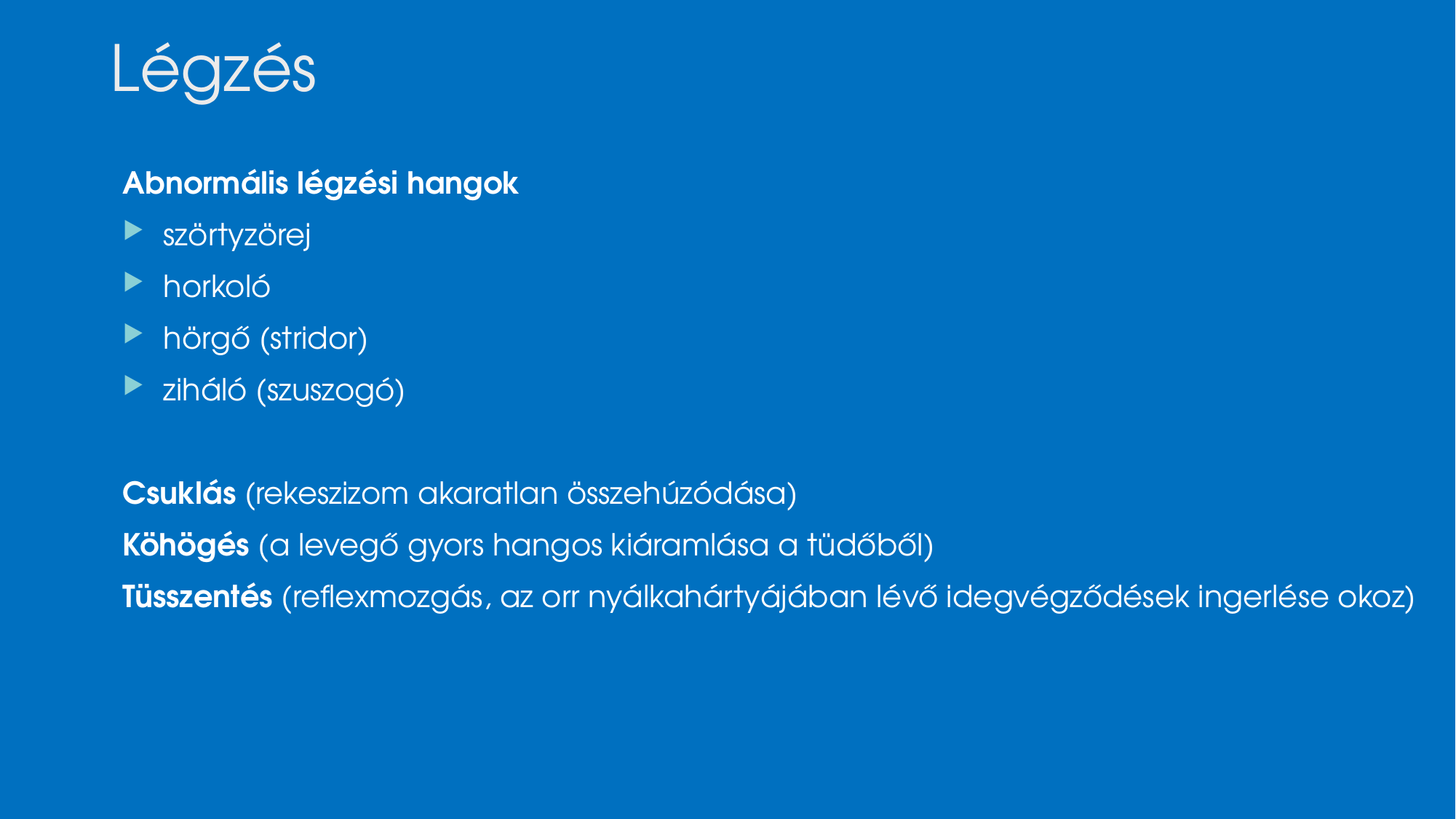

# Légzés
Abnormális légzési hangok
szörtyzörej
horkoló
hörgő (stridor)
ziháló (szuszogó)

Csuklás (rekeszizom akaratlan összehúzódása)
Köhögés (a levegő gyors hangos kiáramlása a tüdőből)
Tüsszentés (reflexmozgás, az orr nyálkahártyájában lévő idegvégződések ingerlése okoz)